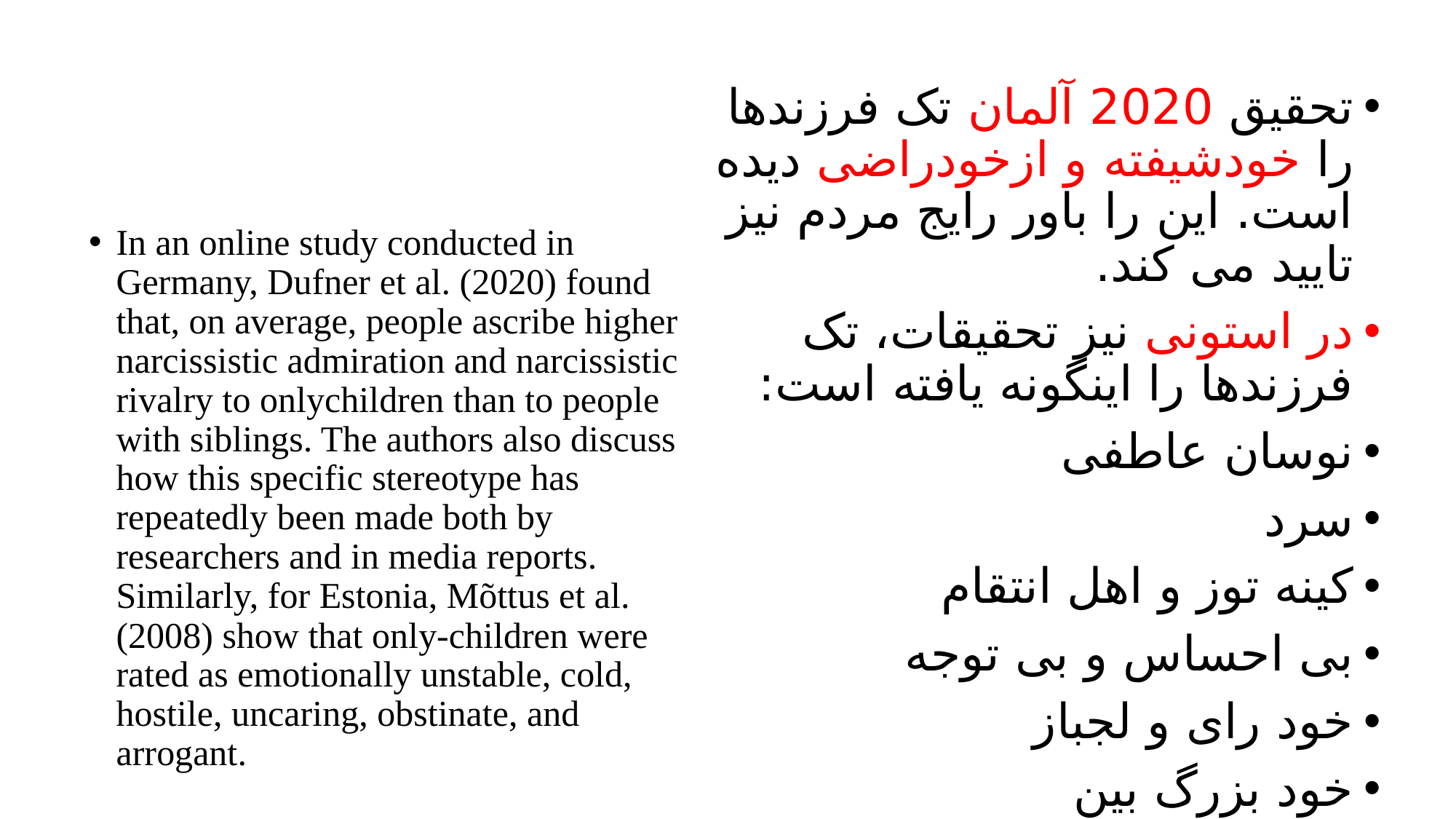

تحقیق 2020 آلمان تک فرزندها را خودشیفته و ازخودراضی دیده است. این را باور رایج مردم نیز تایید می کند.
در استونی نیز تحقیقات، تک فرزندها را اینگونه یافته است:
نوسان عاطفی
سرد
کینه توز و اهل انتقام
بی احساس و بی توجه
خود رای و لجباز
خود بزرگ بین

In an online study conducted in Germany, Dufner et al. (2020) found that, on average, people ascribe higher narcissistic admiration and narcissistic rivalry to onlychildren than to people with siblings. The authors also discuss how this specific stereotype has repeatedly been made both by researchers and in media reports. Similarly, for Estonia, Mõttus et al. (2008) show that only-children were rated as emotionally unstable, cold, hostile, uncaring, obstinate, and arrogant.